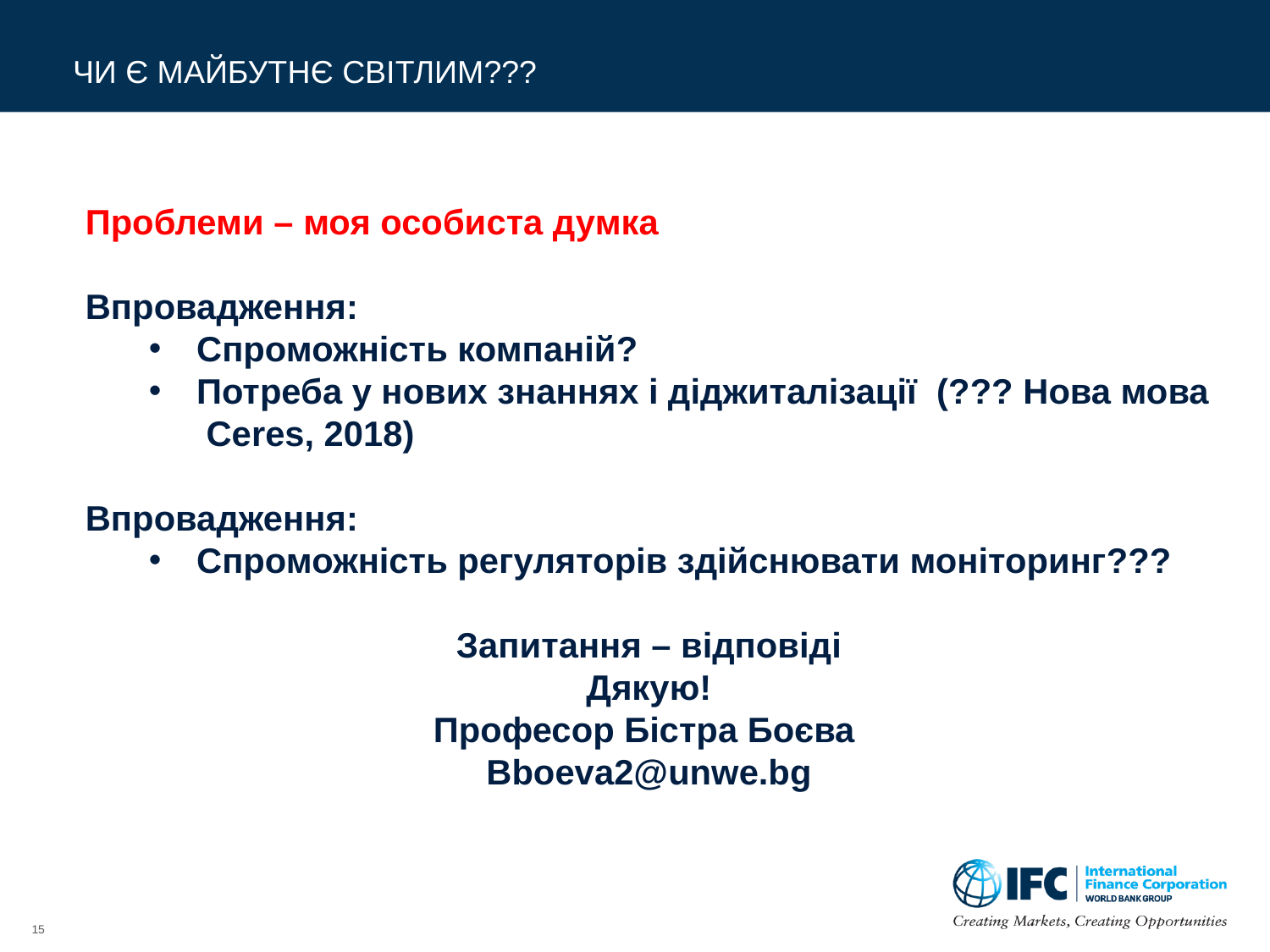

# ЧИ Є МАЙБУТНЄ СВІТЛИМ???
Проблеми – моя особиста думка

Впровадження:
Спроможність компаній?
Потреба у нових знаннях і діджиталізації  (??? Нова мова  Ceres, 2018)

Впровадження:
Спроможність регуляторів здійснювати моніторинг???

 Запитання – відповіді
Дякую!
Професор Бістра Боєва
Bboeva2@unwe.bg
15